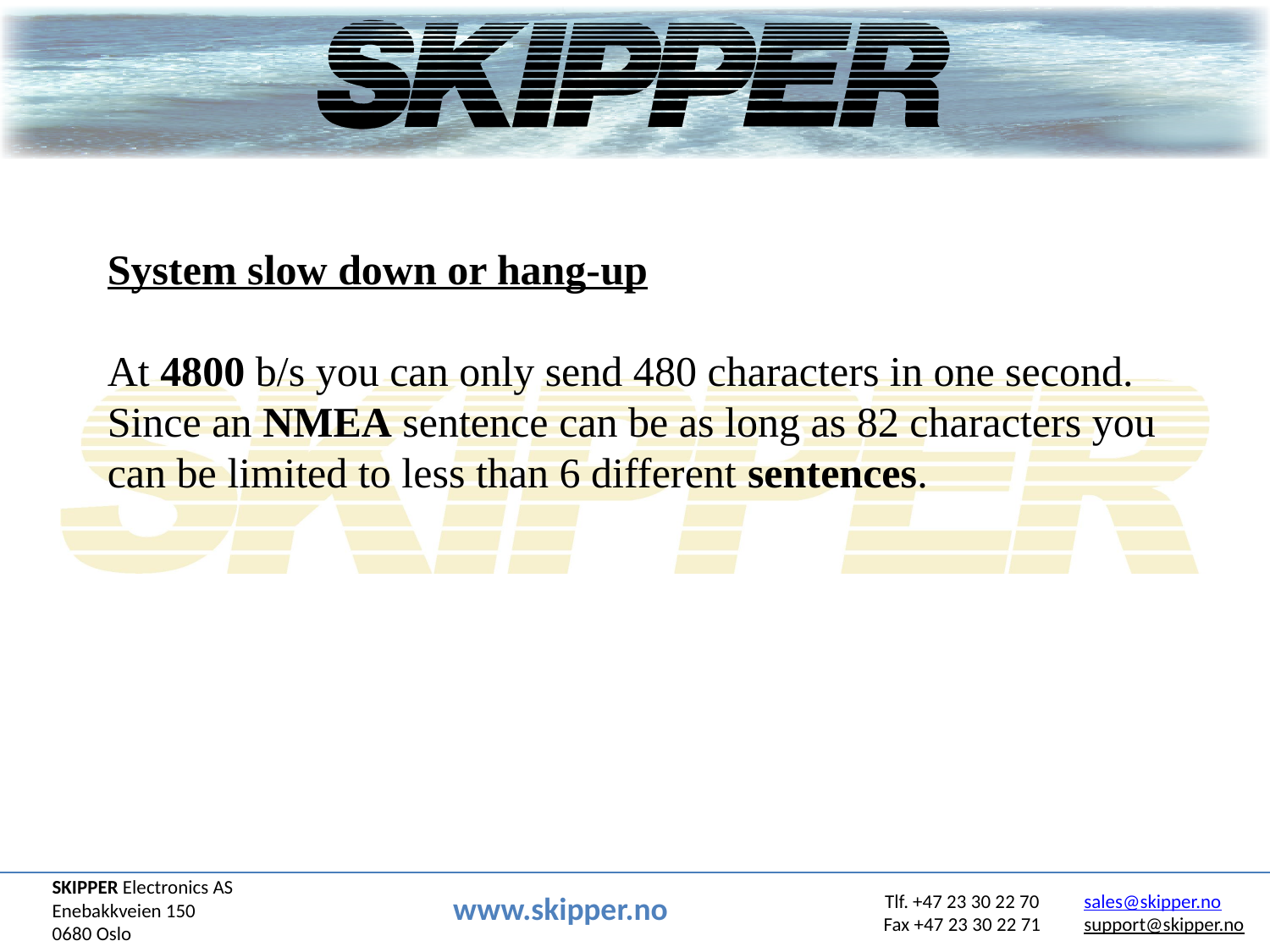

System slow down or hang-up

At 4800 b/s you can only send 480 characters in one second.
Since an NMEA sentence can be as long as 82 characters you can be limited to less than 6 different sentences.